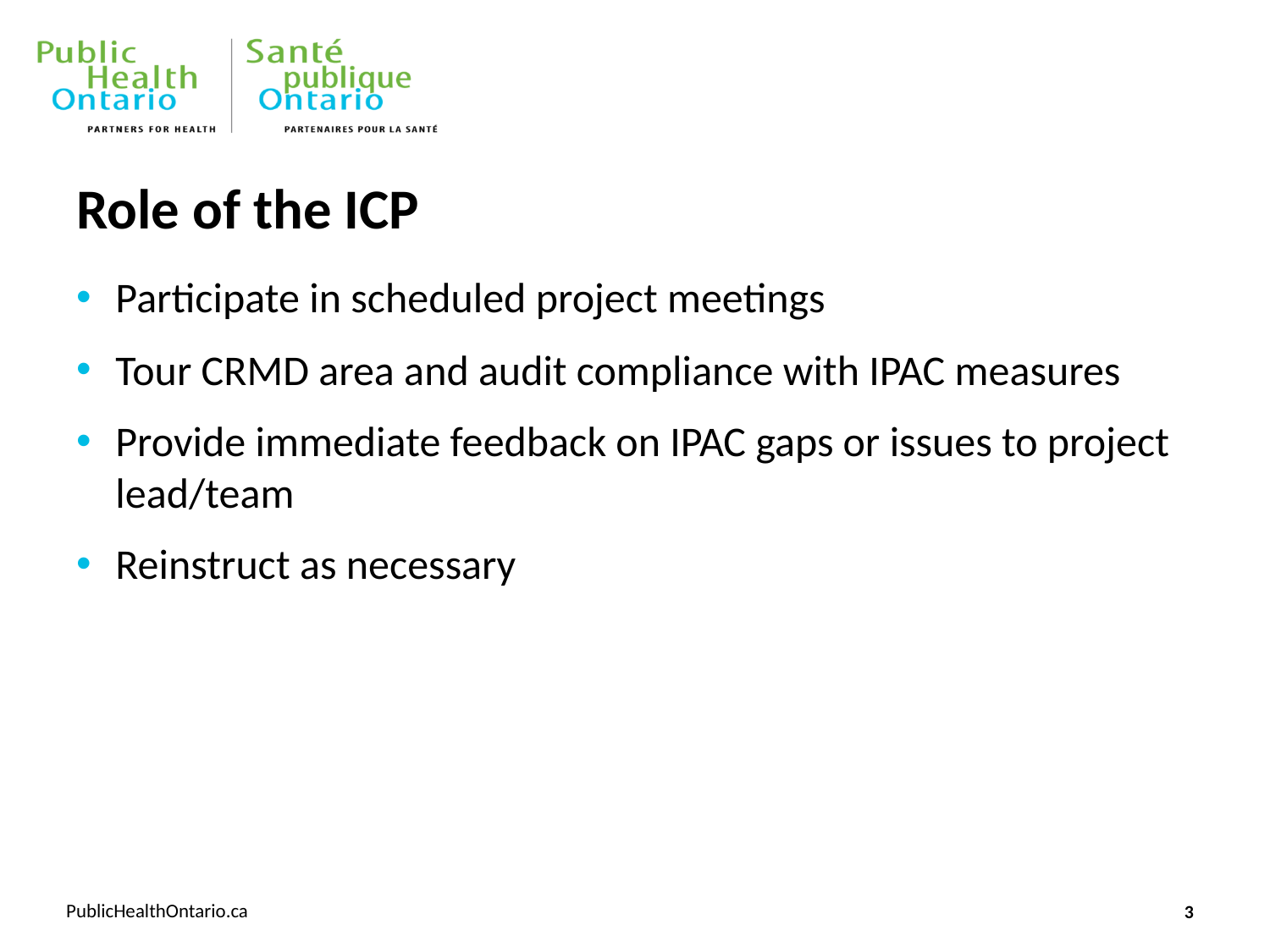

# Role of the ICP
Participate in scheduled project meetings
Tour CRMD area and audit compliance with IPAC measures
Provide immediate feedback on IPAC gaps or issues to project lead/team
Reinstruct as necessary
3